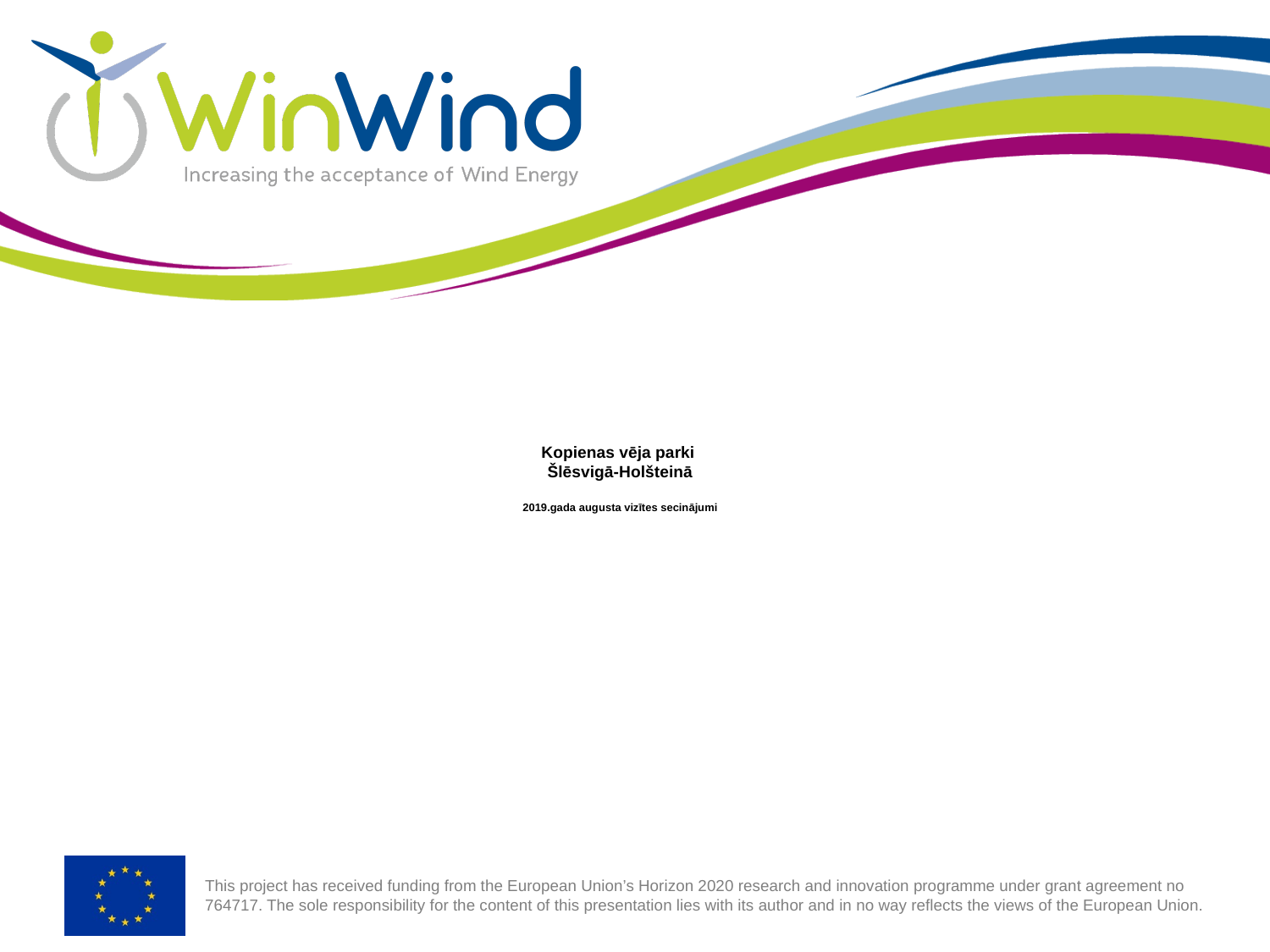

# Kopienas vēja parki Šlēsvigā-Holšteinā 2019.gada augusta vizītes secinājumi